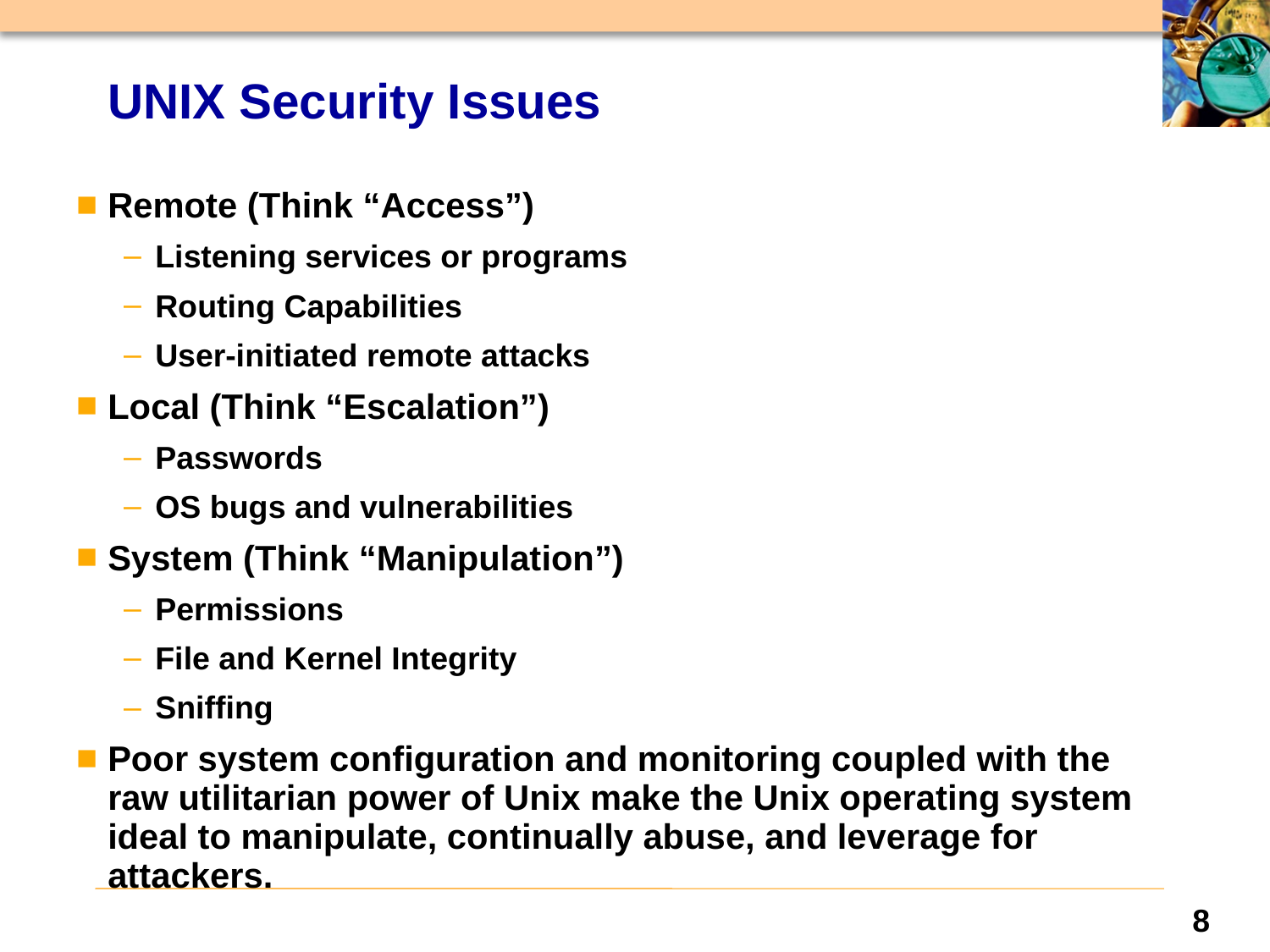

# UNIX Security Issues
Remote (Think “Access”)
Listening services or programs
Routing Capabilities
User-initiated remote attacks
Local (Think “Escalation”)
Passwords
OS bugs and vulnerabilities
System (Think “Manipulation”)
Permissions
File and Kernel Integrity
Sniffing
Poor system configuration and monitoring coupled with the raw utilitarian power of Unix make the Unix operating system ideal to manipulate, continually abuse, and leverage for attackers.